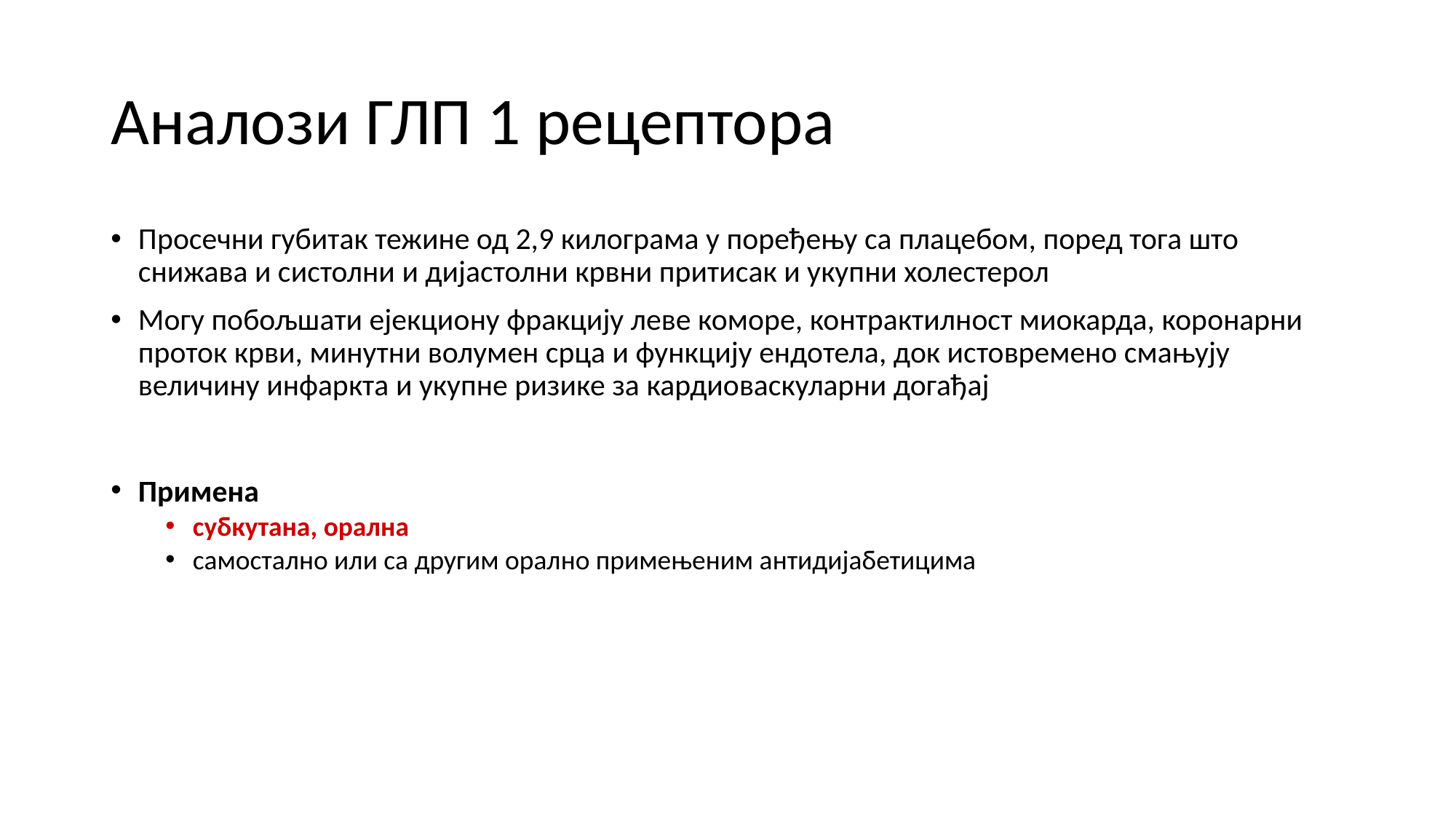

# Аналози ГЛП 1 рецептора
Просечни губитак тежине од 2,9 килограма у поређењу са плацебом, поред тога што снижава и систолни и дијастолни крвни притисак и укупни холестерол
Могу побољшати ејекциону фракцију леве коморе, контрактилност миокарда, коронарни проток крви, минутни волумен срца и функцију ендотела, док истовремено смањују величину инфаркта и укупне ризике за кардиоваскуларни догађај

Примена
субкутана, орална
самостално или са другим орално примењеним антидијабетицима